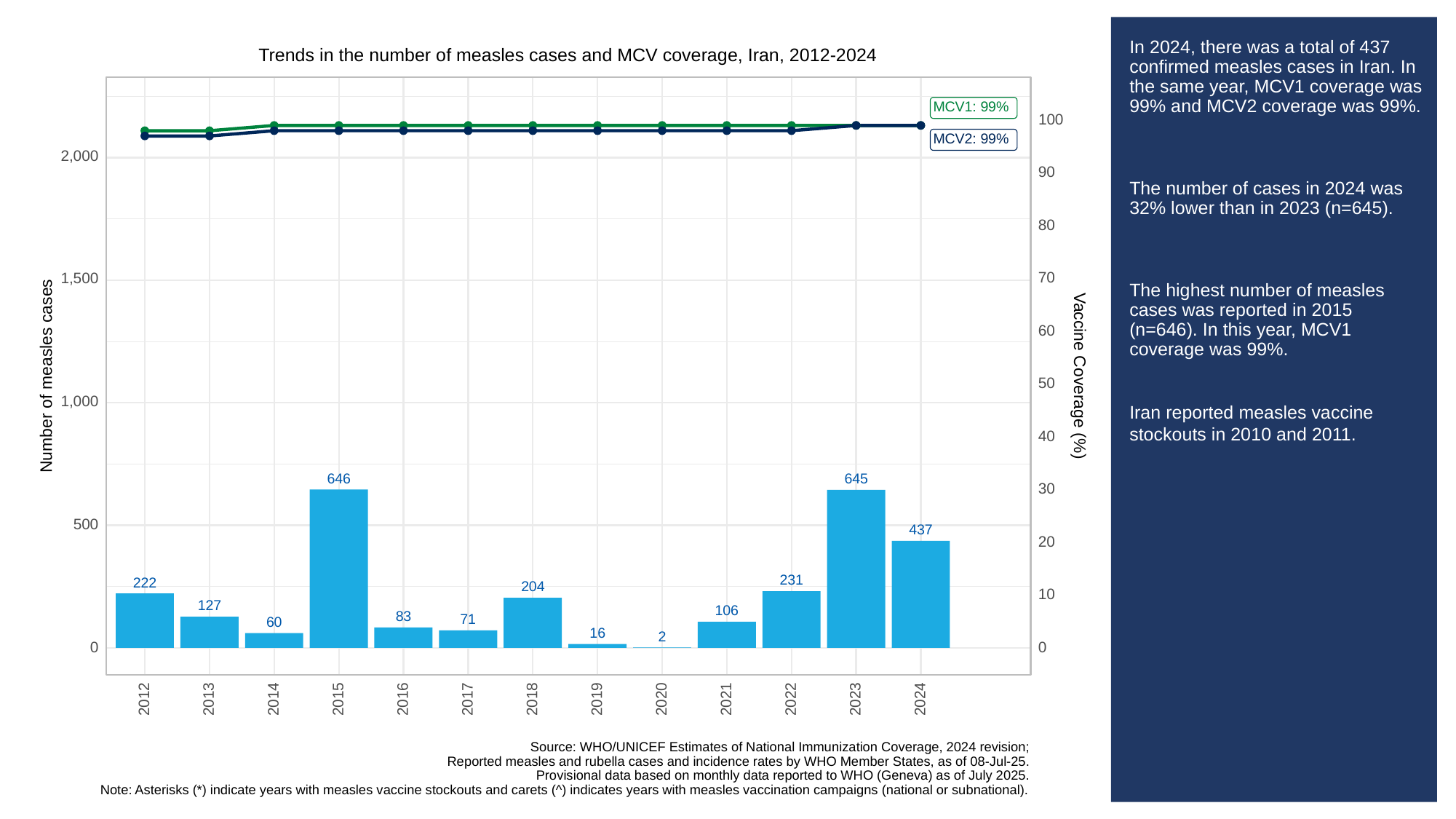

# In 2024, there was a total of 437 confirmed measles cases in Iran. In the same year, MCV1 coverage was 99% and MCV2 coverage was 99%.

The number of cases in 2024 was 32% lower than in 2023 (n=645).

The highest number of measles cases was reported in 2015 (n=646). In this year, MCV1 coverage was 99%.

Iran reported measles vaccine stockouts in 2010 and 2011.

Trends in the number of measles cases and MCV coverage, Iran, 2012-2024

MCV1: 99%

100

MCV2: 99%
2,000

90

80
1,500
70

60

Vaccine Coverage (%)
Number of measles cases
50
1,000

40

646
645
30

500
437

20

231
222
204

10

127
106
83
71

60

16

2

0
0

2013
2023
2012
2014
2015
2016
2017
2018
2019
2020
2021
2022
2024
Source: WHO/UNICEF Estimates of National Immunization Coverage, 2024 revision;
Reported measles and rubella cases and incidence rates by WHO Member States, as of 08-Jul-25.
Provisional data based on monthly data reported to WHO (Geneva) as of July 2025.
Note: Asterisks (*) indicate years with measles vaccine stockouts and carets (^) indicates years with measles vaccination campaigns (national or subnational).